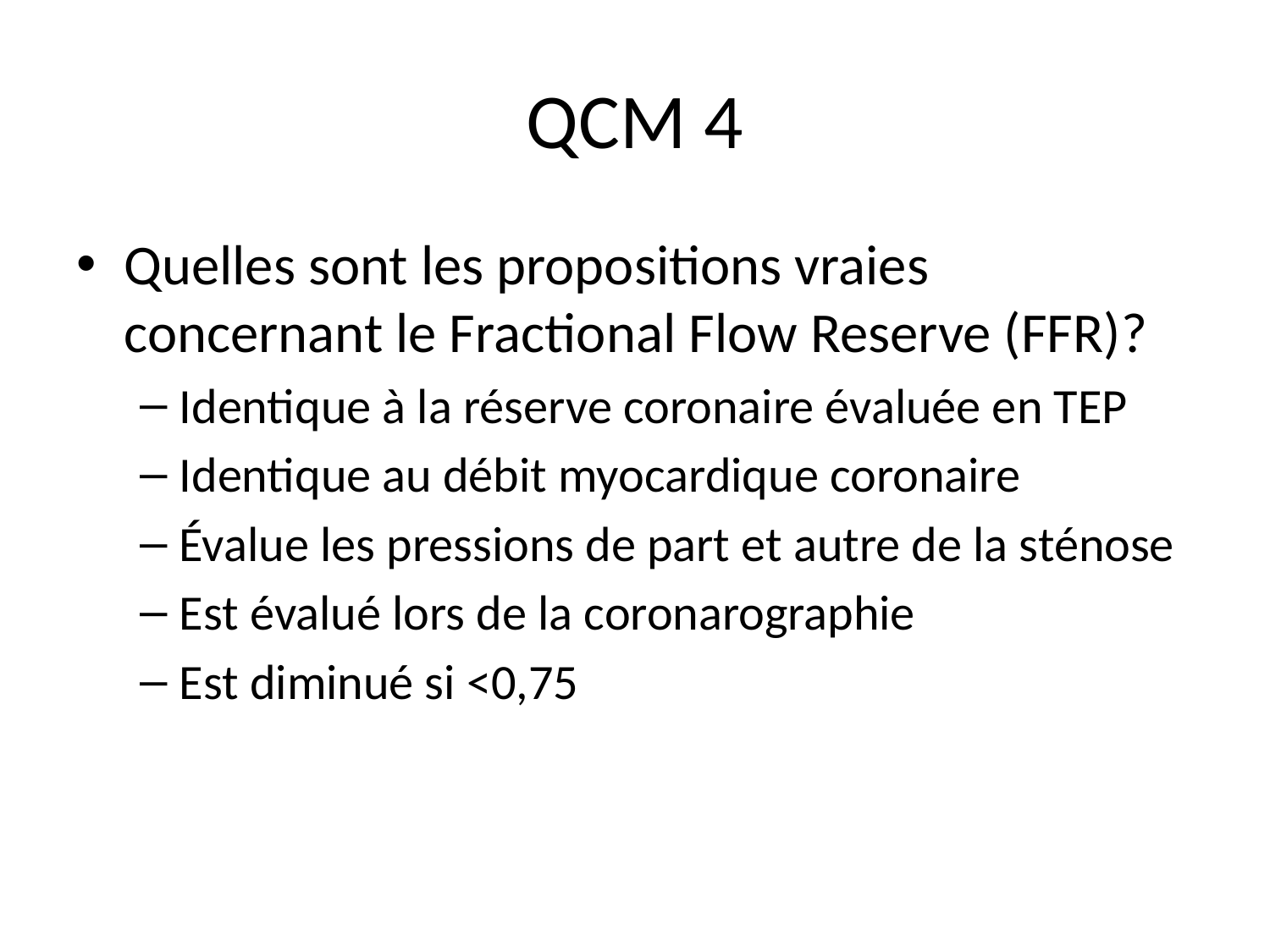

# QCM 4
Quelles sont les propositions vraies concernant le Fractional Flow Reserve (FFR)?
Identique à la réserve coronaire évaluée en TEP
Identique au débit myocardique coronaire
Évalue les pressions de part et autre de la sténose
Est évalué lors de la coronarographie
Est diminué si <0,75